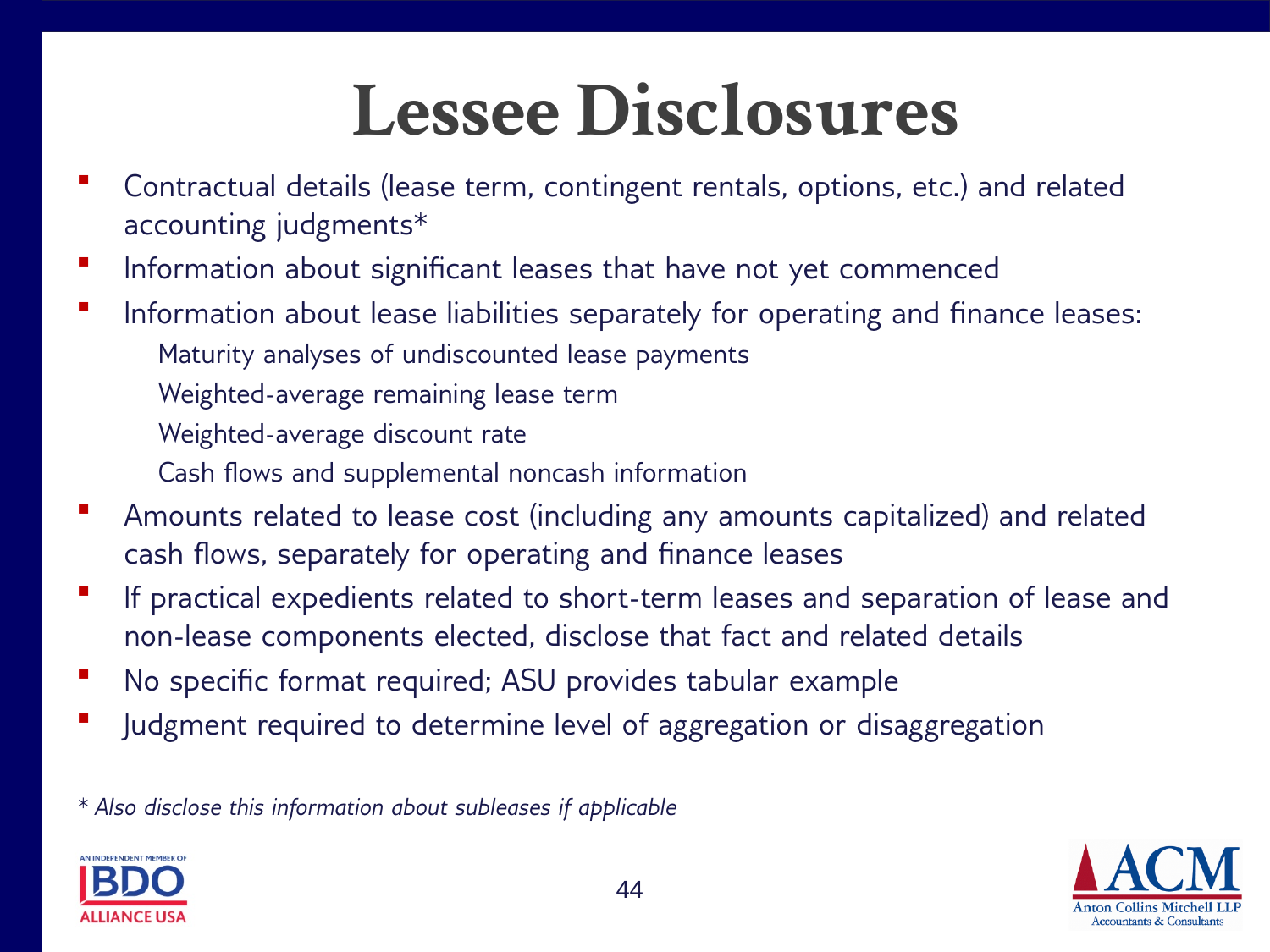

# Lessee Disclosures
Contractual details (lease term, contingent rentals, options, etc.) and related accounting judgments*
Information about significant leases that have not yet commenced
Information about lease liabilities separately for operating and finance leases:
Maturity analyses of undiscounted lease payments
Weighted-average remaining lease term
Weighted-average discount rate
Cash flows and supplemental noncash information
Amounts related to lease cost (including any amounts capitalized) and related cash flows, separately for operating and finance leases
If practical expedients related to short-term leases and separation of lease and non-lease components elected, disclose that fact and related details
No specific format required; ASU provides tabular example
Judgment required to determine level of aggregation or disaggregation

* Also disclose this information about subleases if applicable

44